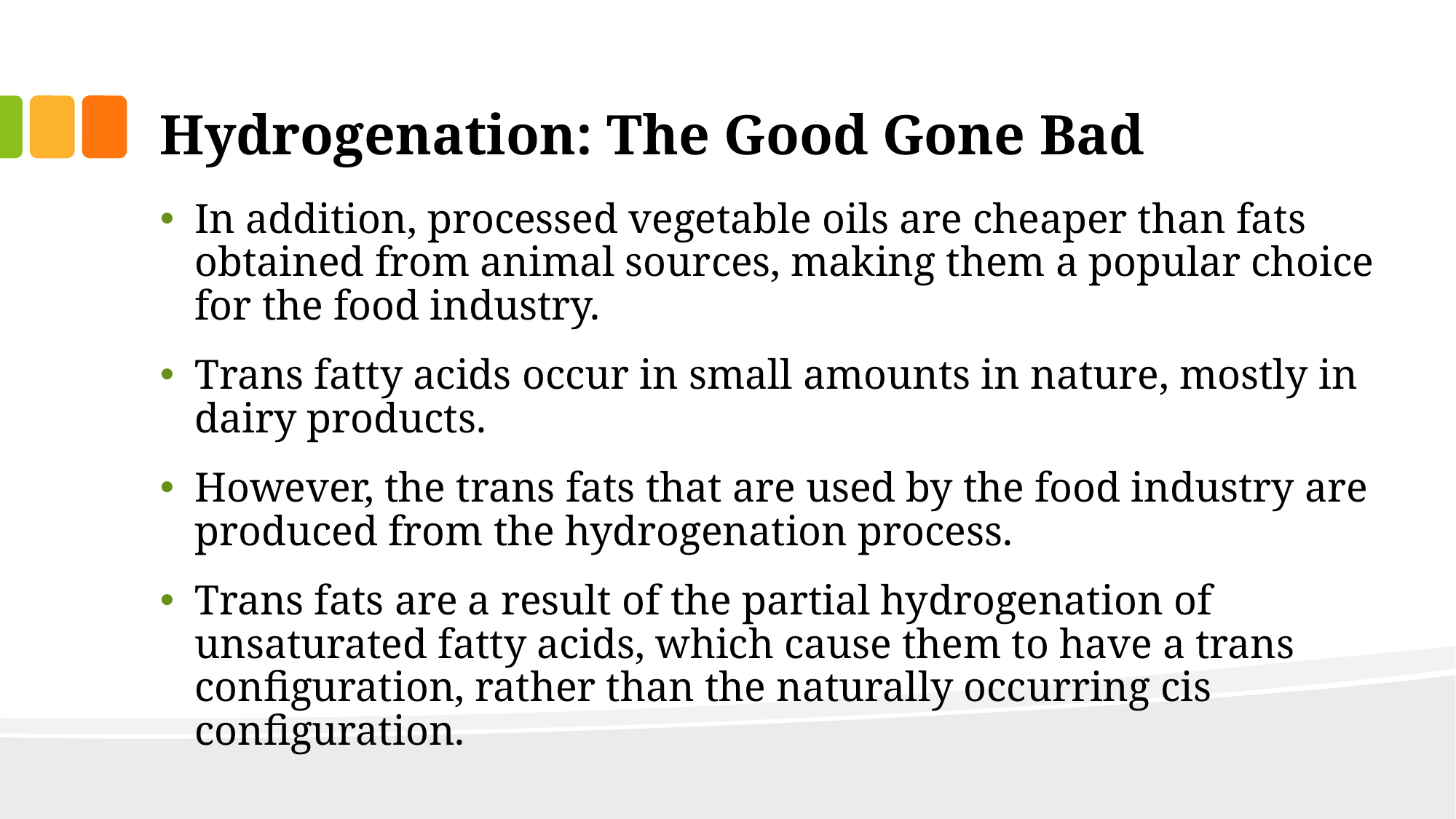

# Hydrogenation: The Good Gone Bad
In addition, processed vegetable oils are cheaper than fats obtained from animal sources, making them a popular choice for the food industry.
Trans fatty acids occur in small amounts in nature, mostly in dairy products.
However, the trans fats that are used by the food industry are produced from the hydrogenation process.
Trans fats are a result of the partial hydrogenation of unsaturated fatty acids, which cause them to have a trans configuration, rather than the naturally occurring cis configuration.